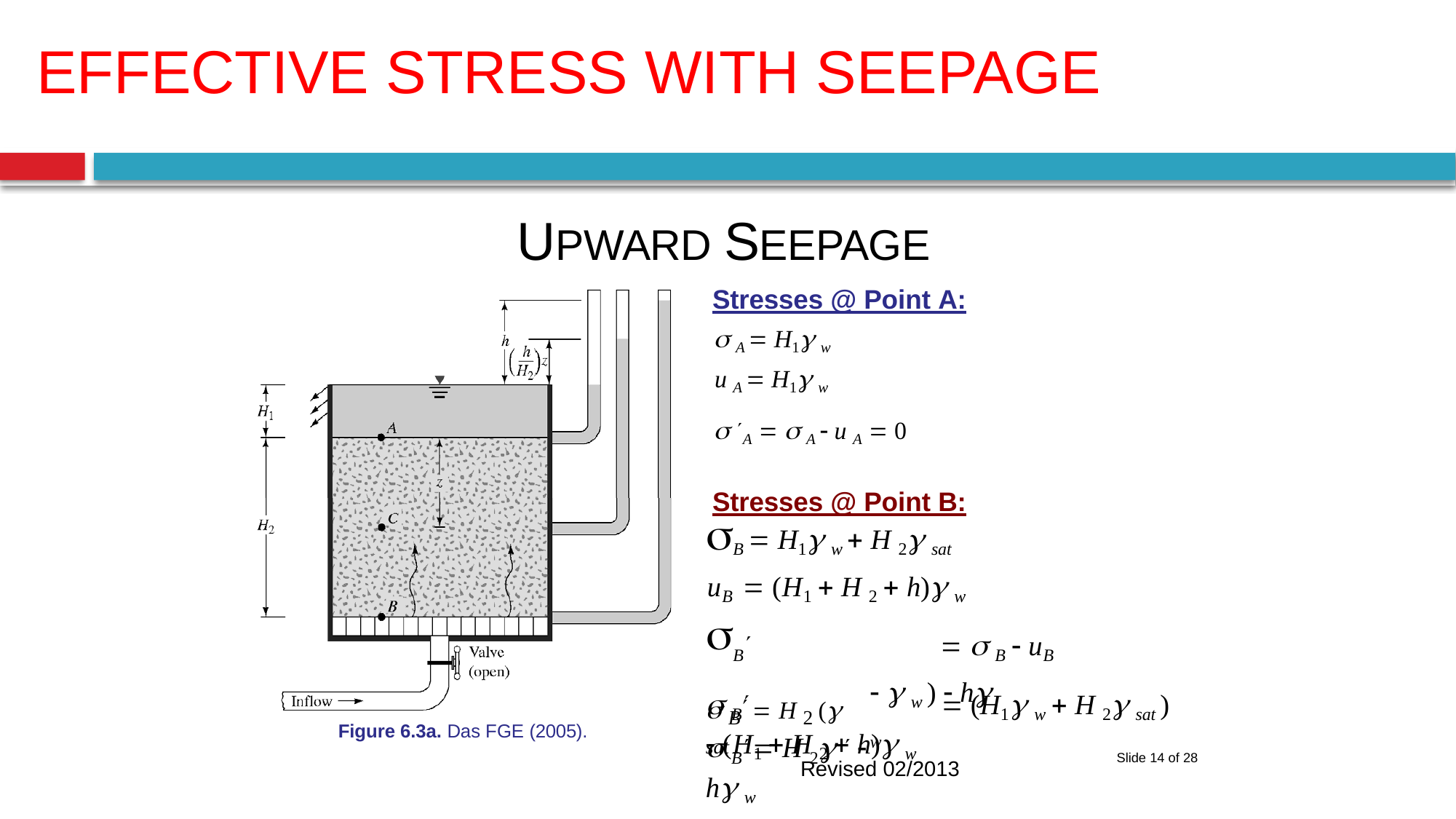

Effective StresS with seepage
14.330 SOIL MECHANICS  Effective Stress
UPWARD SEEPAGE
Stresses @ Point A:
σ A = H1γ w
u A = H1γ w
σ ′A = σ A − u A = 0

Stresses @ Point B:
B = H1γ w + H 2γ sat
uB = (H1 + H 2 + h)γ w
B′	= σ B − uB
σ B′	= (H1γ w + H 2γ sat ) − (H1 + H 2 + h)γ w

− γ w ) − hγ w
σ B′	= H 2 (γ sat
σ B′	= H 2γ ′ − hγ w
Figure 6.3a. Das FGE (2005).
Revised 02/2013
Slide 14 of 28